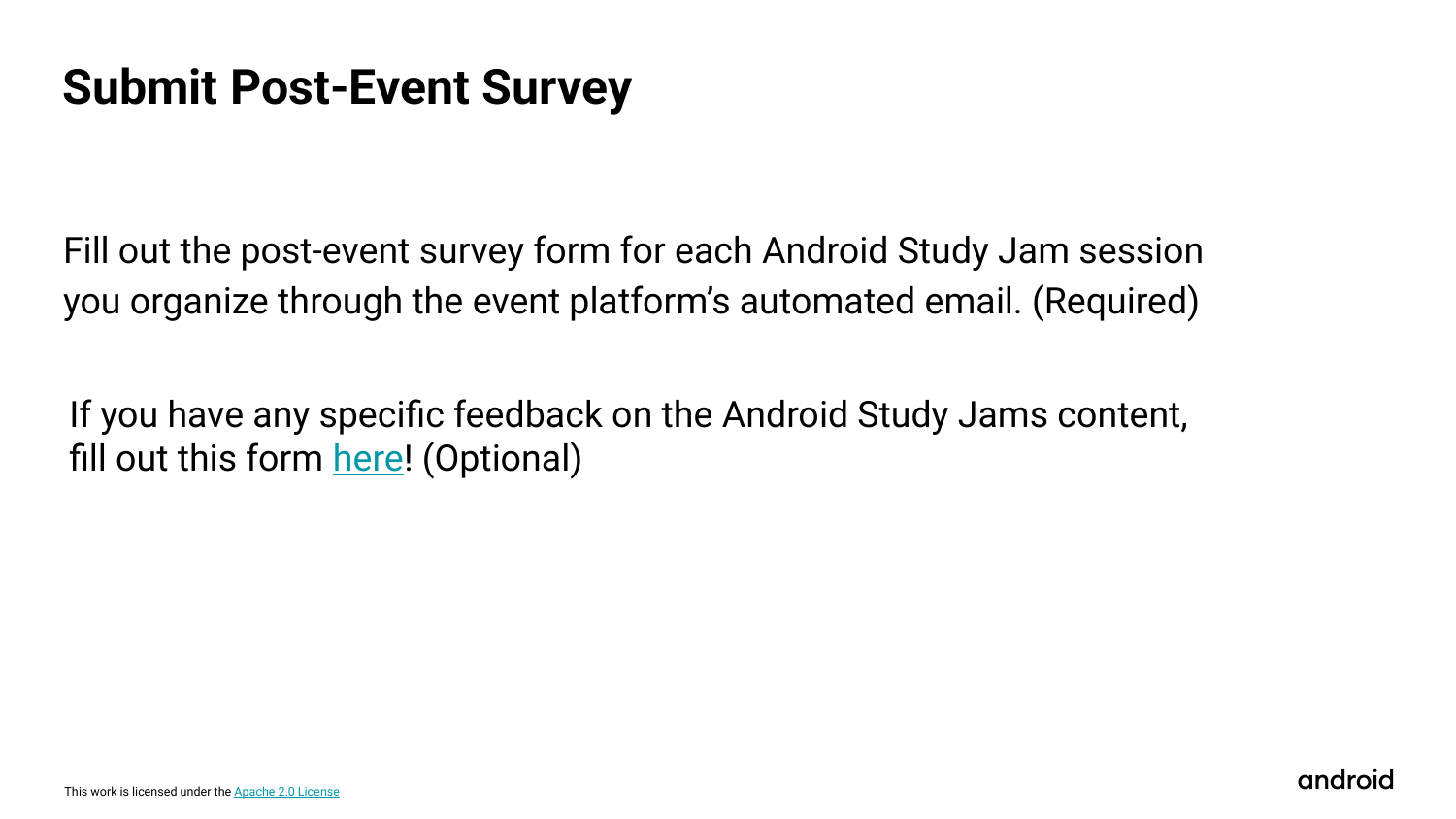

Submit Post-Event Survey

# Fill out the post-event survey form for each Android Study Jam session you organize through the event platform’s automated email. (Required)
If you have any specific feedback on the Android Study Jams content, fill out this form here! (Optional)